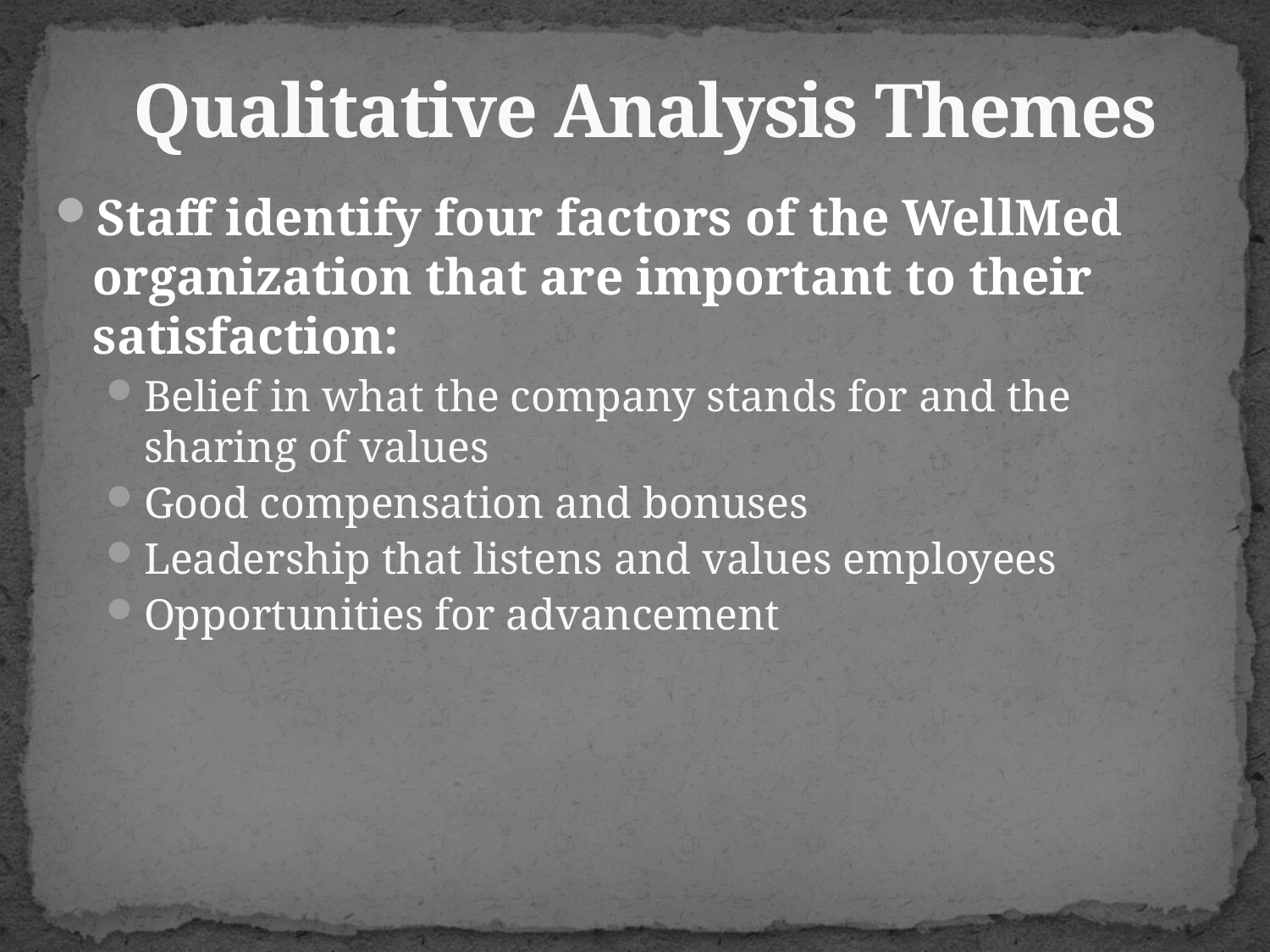

# Qualitative Analysis Themes
Staff identify four factors of the WellMed organization that are important to their satisfaction:
Belief in what the company stands for and the sharing of values
Good compensation and bonuses
Leadership that listens and values employees
Opportunities for advancement